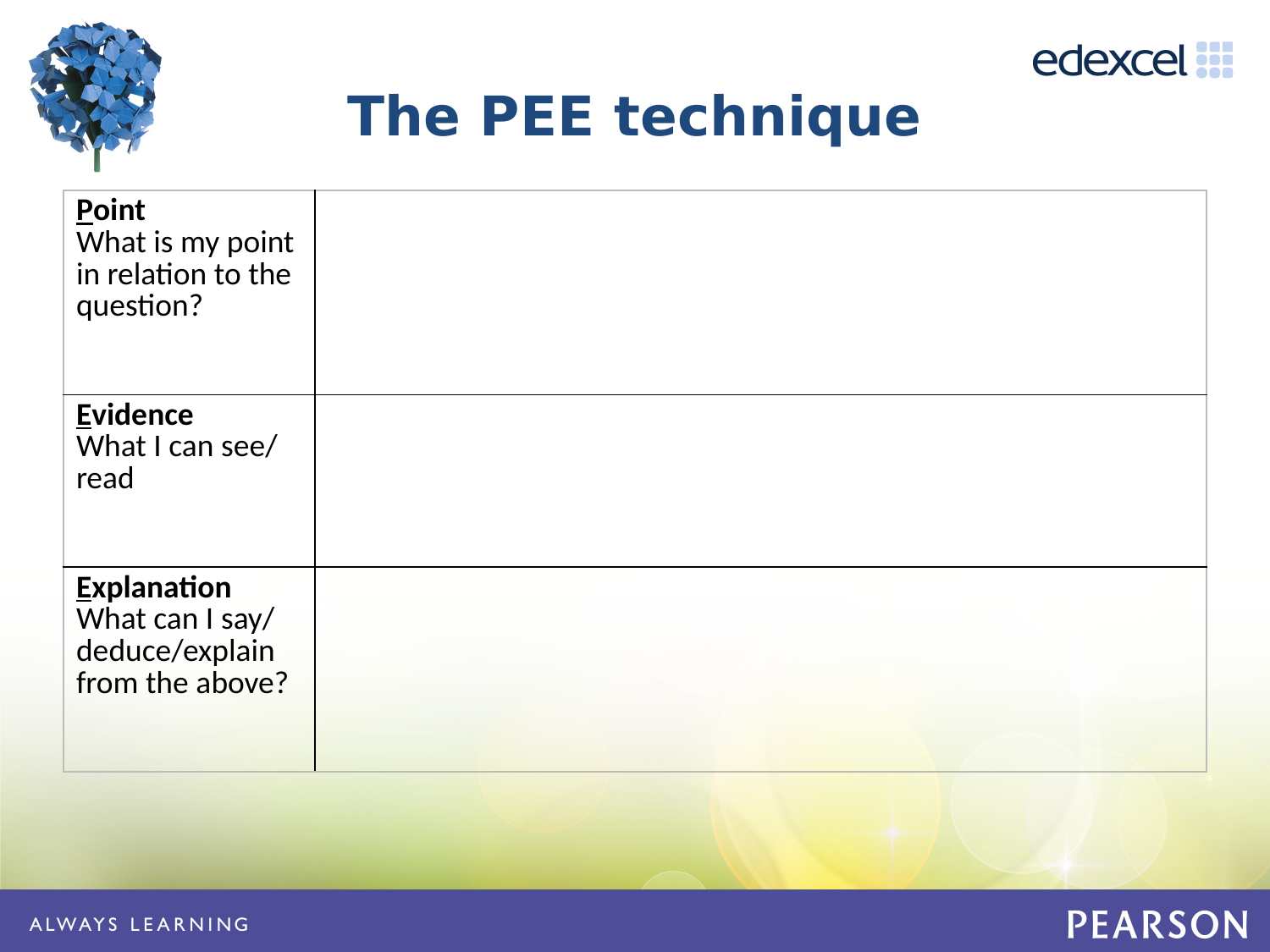

# The PEE technique
| Point What is my point in relation to the question? |  |
| --- | --- |
| Evidence What I can see/ read |  |
| Explanation What can I say/ deduce/explain from the above? |  |